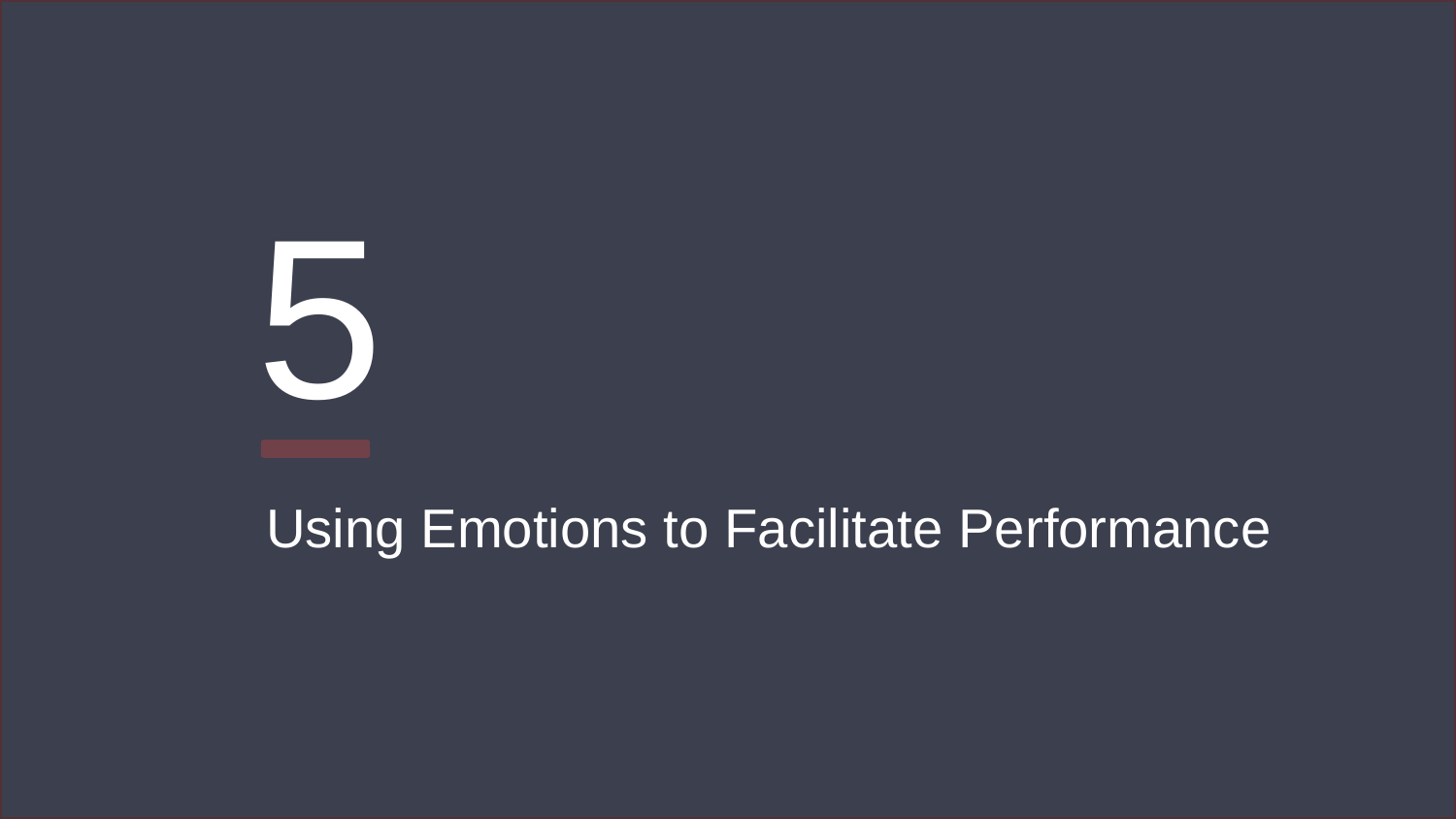

# 5

Using Emotions to Facilitate Performance